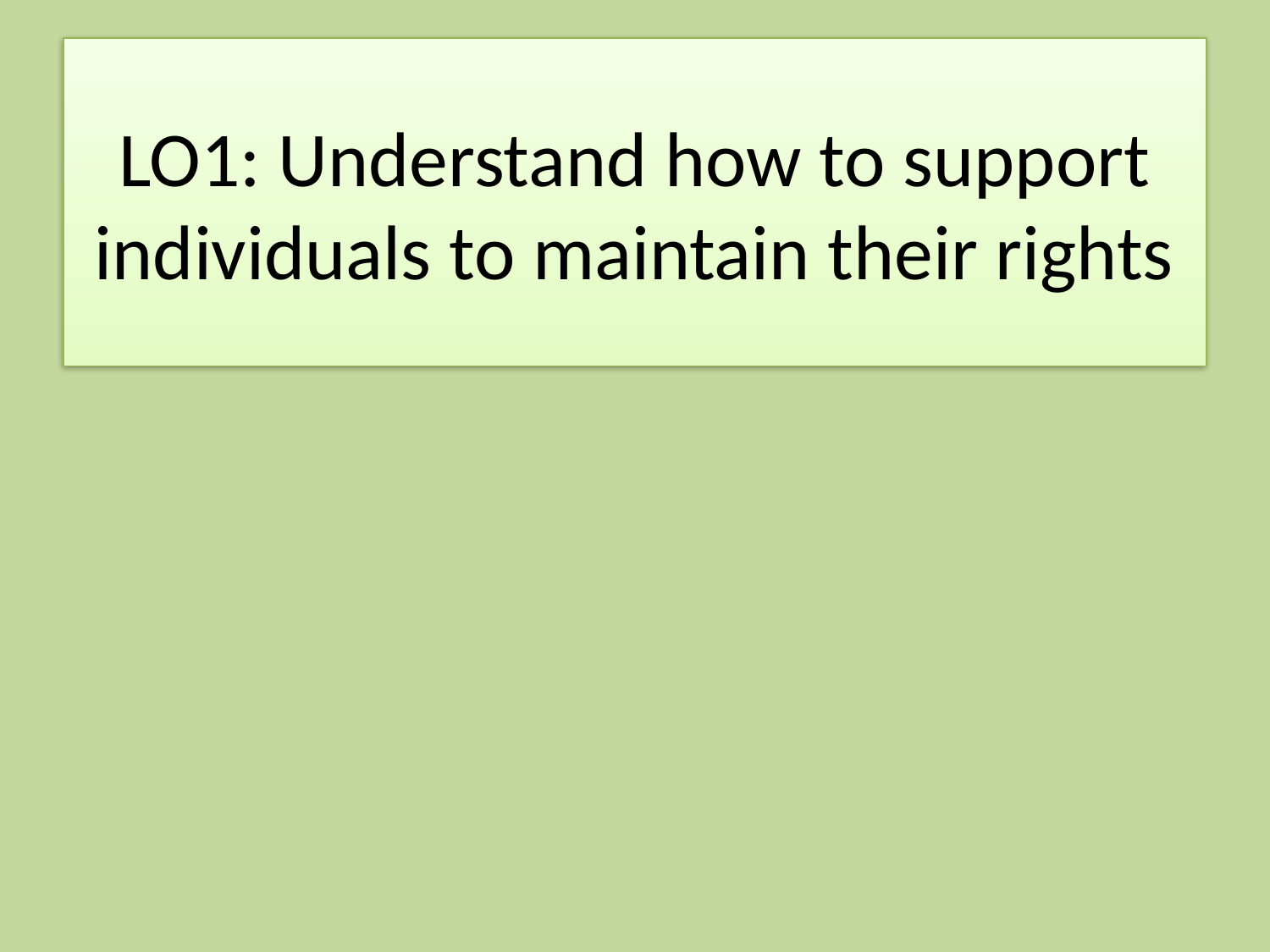

# LO1: Understand how to support individuals to maintain their rights